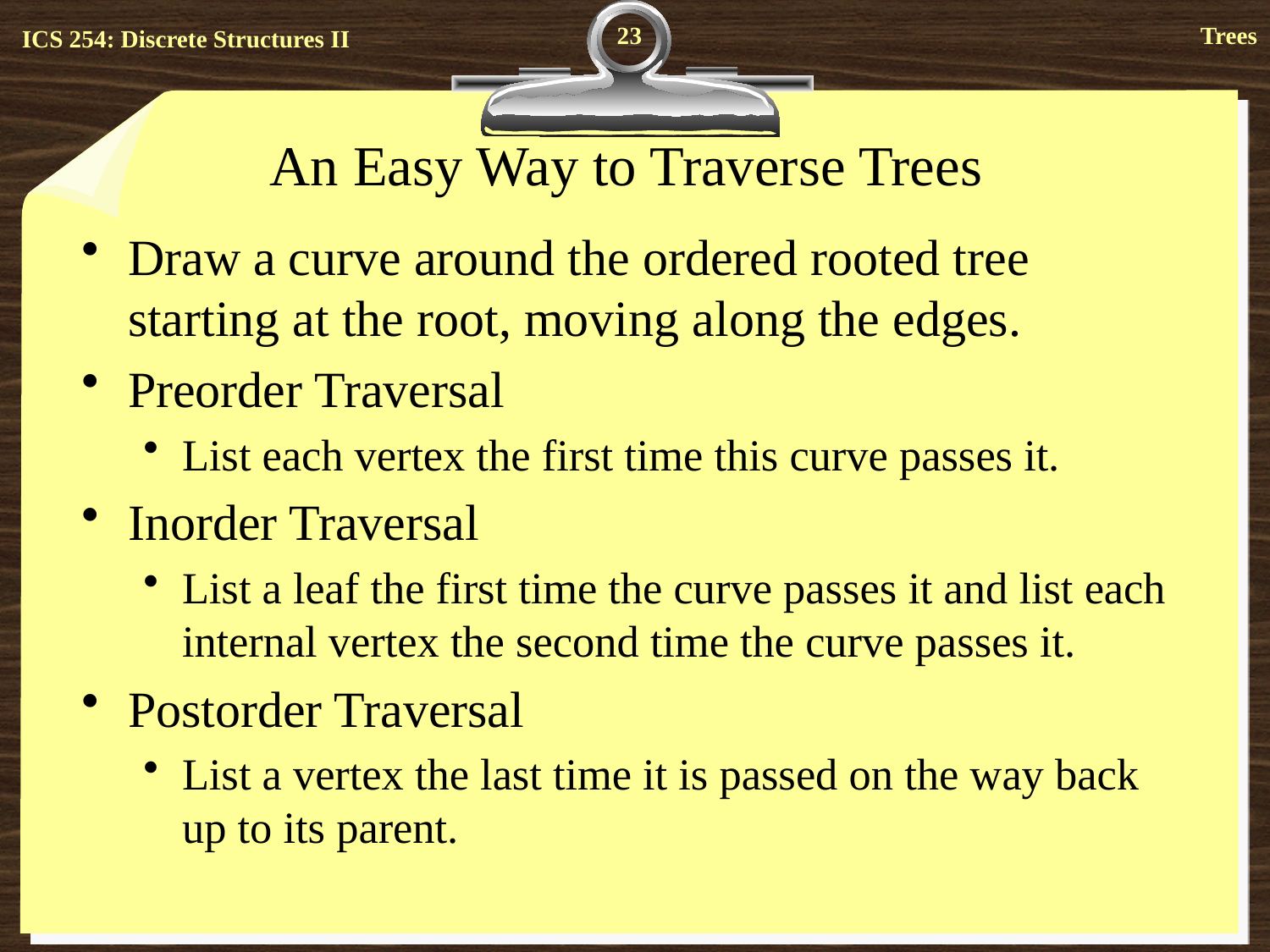

23
# An Easy Way to Traverse Trees
Draw a curve around the ordered rooted tree starting at the root, moving along the edges.
Preorder Traversal
List each vertex the first time this curve passes it.
Inorder Traversal
List a leaf the first time the curve passes it and list each internal vertex the second time the curve passes it.
Postorder Traversal
List a vertex the last time it is passed on the way back up to its parent.